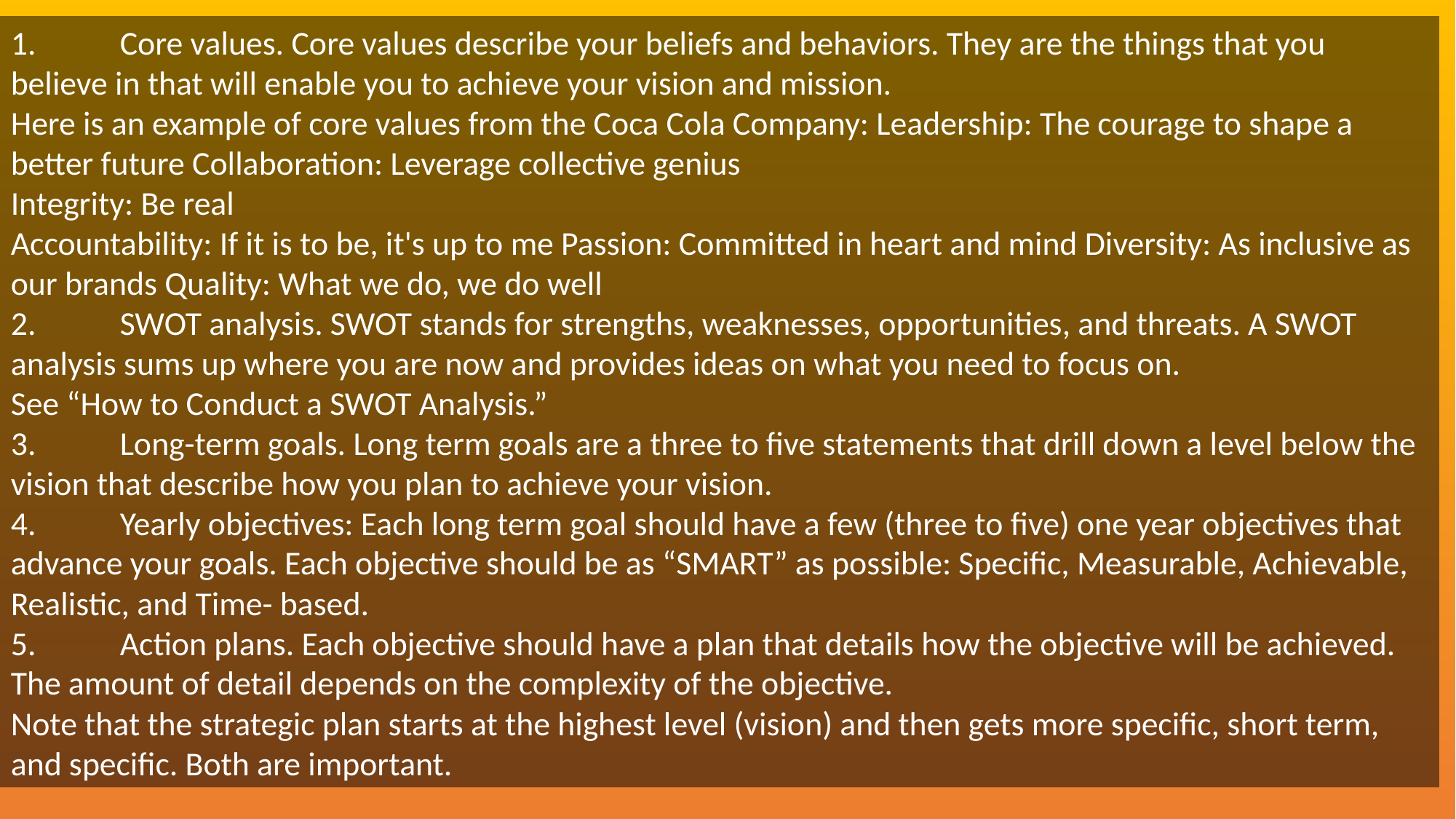

1.	Core values. Core values describe your beliefs and behaviors. They are the things that you believe in that will enable you to achieve your vision and mission.
Here is an example of core values from the Coca Cola Company: Leadership: The courage to shape a better future Collaboration: Leverage collective genius
Integrity: Be real
Accountability: If it is to be, it's up to me Passion: Committed in heart and mind Diversity: As inclusive as our brands Quality: What we do, we do well
2.	SWOT analysis. SWOT stands for strengths, weaknesses, opportunities, and threats. A SWOT analysis sums up where you are now and provides ideas on what you need to focus on.
See “How to Conduct a SWOT Analysis.”
3.	Long-term goals. Long term goals are a three to five statements that drill down a level below the vision that describe how you plan to achieve your vision.
4.	Yearly objectives: Each long term goal should have a few (three to five) one year objectives that advance your goals. Each objective should be as “SMART” as possible: Specific, Measurable, Achievable, Realistic, and Time- based.
5.	Action plans. Each objective should have a plan that details how the objective will be achieved. The amount of detail depends on the complexity of the objective.
Note that the strategic plan starts at the highest level (vision) and then gets more specific, short term, and specific. Both are important.